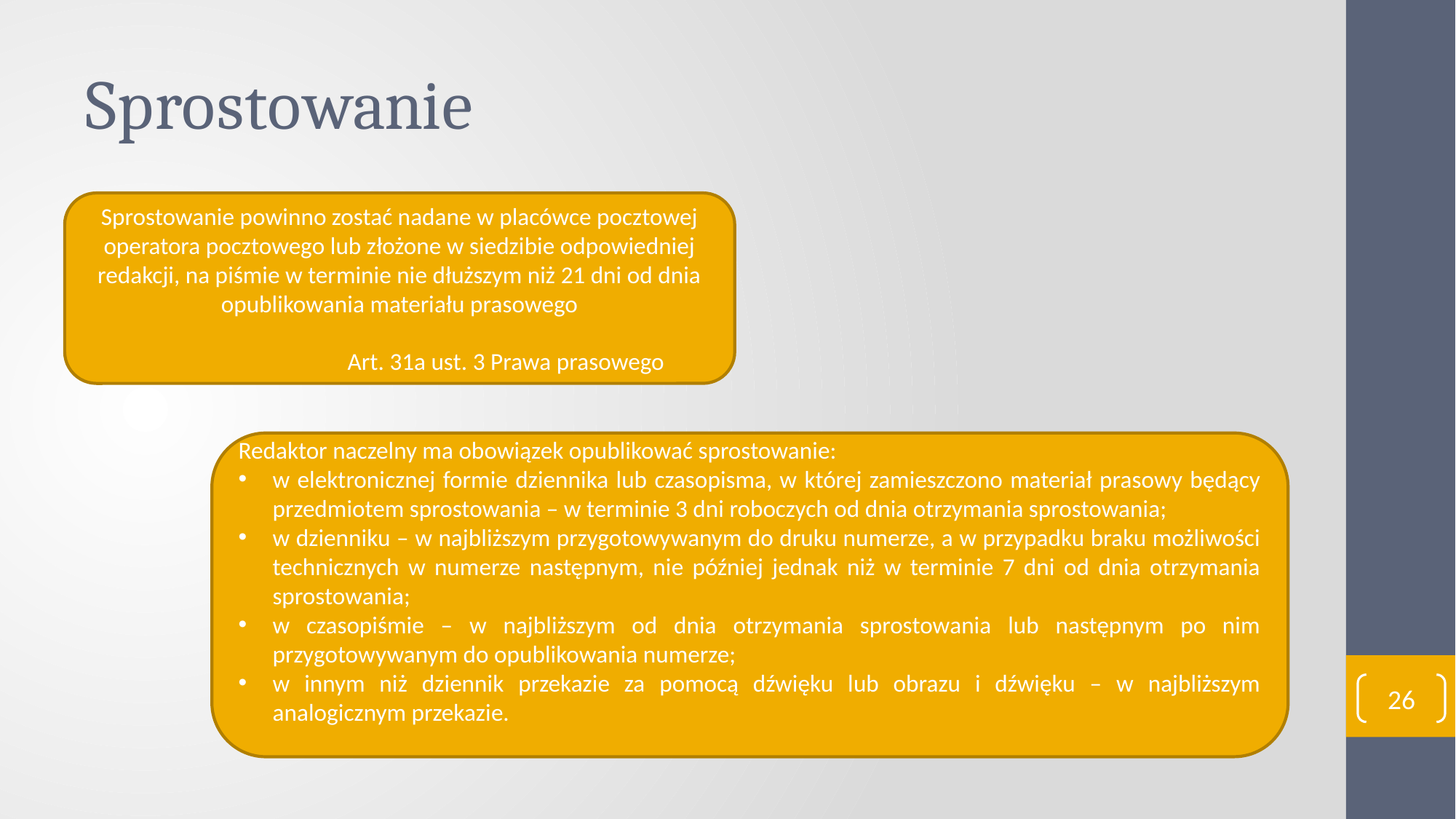

# Sprostowanie

Sprostowanie powinno zostać nadane w placówce pocztowej operatora pocztowego lub złożone w siedzibie odpowiedniej redakcji, na piśmie w terminie nie dłuższym niż 21 dni od dnia opublikowania materiału prasowego

		Art. 31a ust. 3 Prawa prasowego
Redaktor naczelny ma obowiązek opublikować sprostowanie:
w elektronicznej formie dziennika lub czasopisma, w której zamieszczono materiał prasowy będący przedmiotem sprostowania – w terminie 3 dni roboczych od dnia otrzymania sprostowania;
w dzienniku – w najbliższym przygotowywanym do druku numerze, a w przypadku braku możliwości technicznych w numerze następnym, nie później jednak niż w terminie 7 dni od dnia otrzymania sprostowania;
w czasopiśmie – w najbliższym od dnia otrzymania sprostowania lub następnym po nim przygotowywanym do opublikowania numerze;
w innym niż dziennik przekazie za pomocą dźwięku lub obrazu i dźwięku – w najbliższym analogicznym przekazie.

26